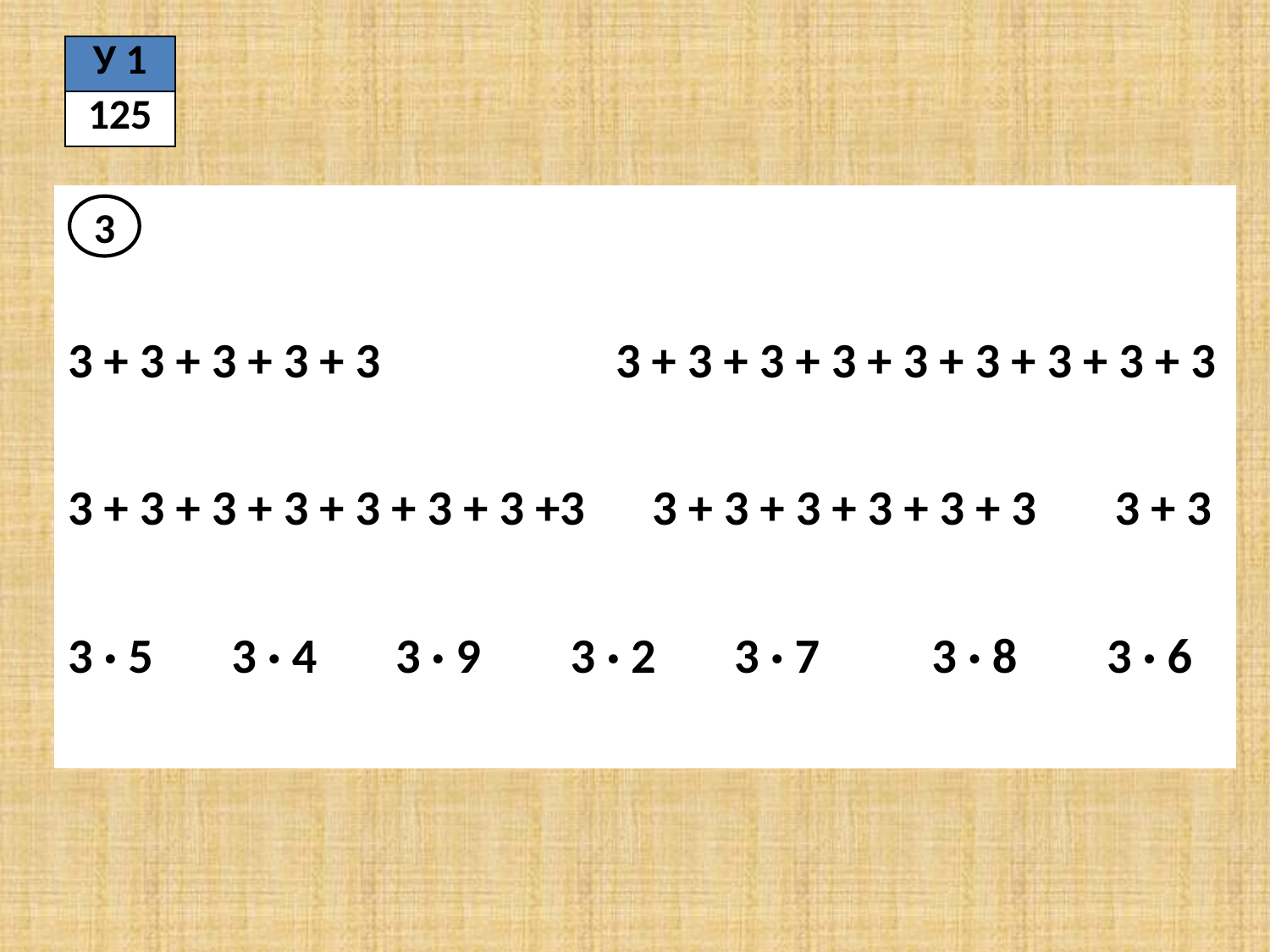

| У 1 |
| --- |
| 125 |
| 3 + 3 + 3 + 3 + 3 3 + 3 + 3 + 3 + 3 + 3 + 3 + 3 + 3 3 + 3 + 3 + 3 + 3 + 3 + 3 +3 3 + 3 + 3 + 3 + 3 + 3 3 + 3 3 · 5 3 · 4 3 · 9 3 · 2 3 · 7 3 · 8 3 · 6 |
| --- |
3